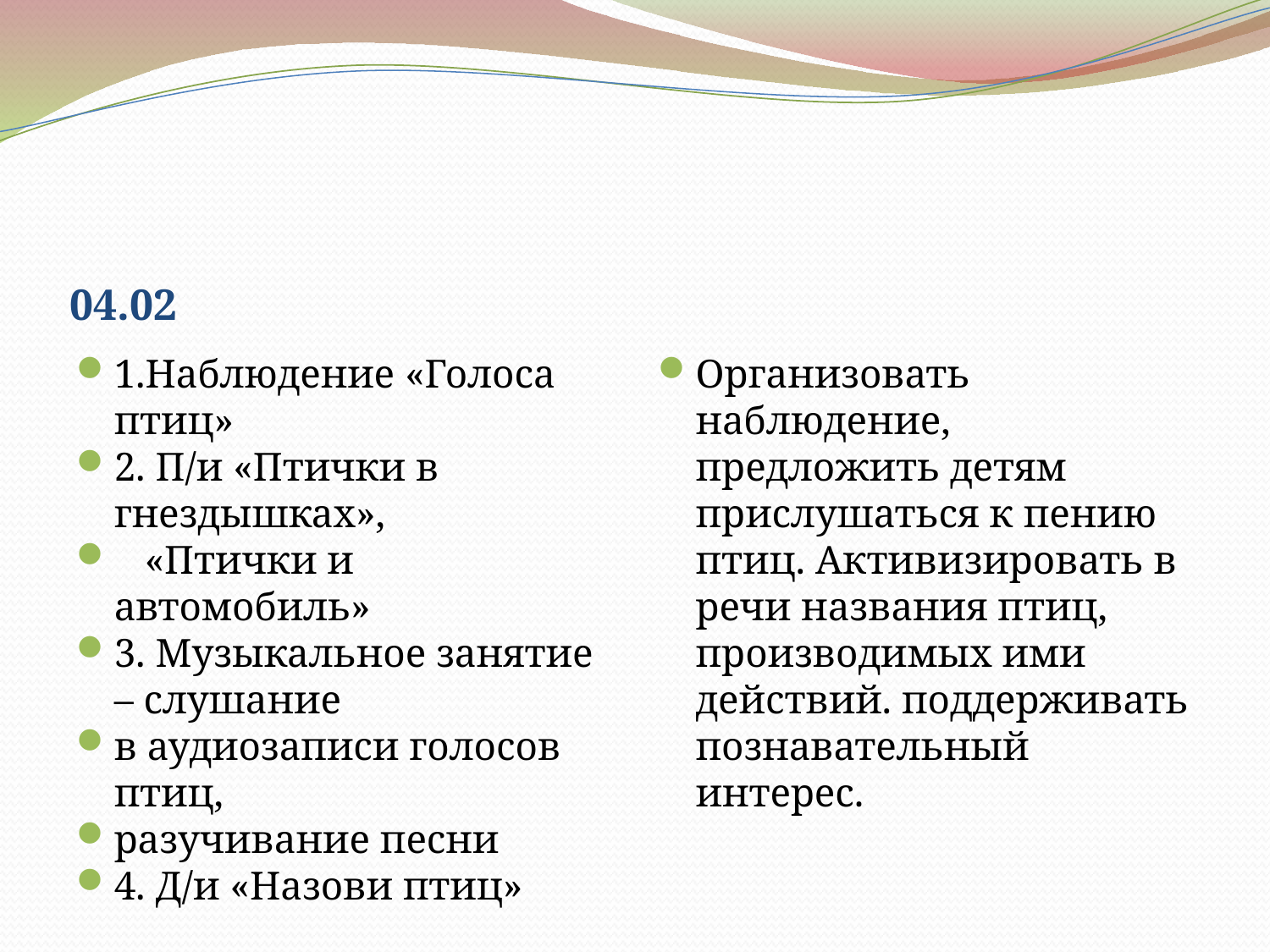

04.02
1.Наблюдение «Голоса птиц»
2. П/и «Птички в гнездышках»,
   «Птички и автомобиль»
3. Музыкальное занятие – слушание
в аудиозаписи голосов птиц,
разучивание песни
4. Д/и «Назови птиц»

Организовать наблюдение, предложить детям прислушаться к пению птиц. Активизировать в речи названия птиц, производимых ими действий. поддерживать познавательный интерес.